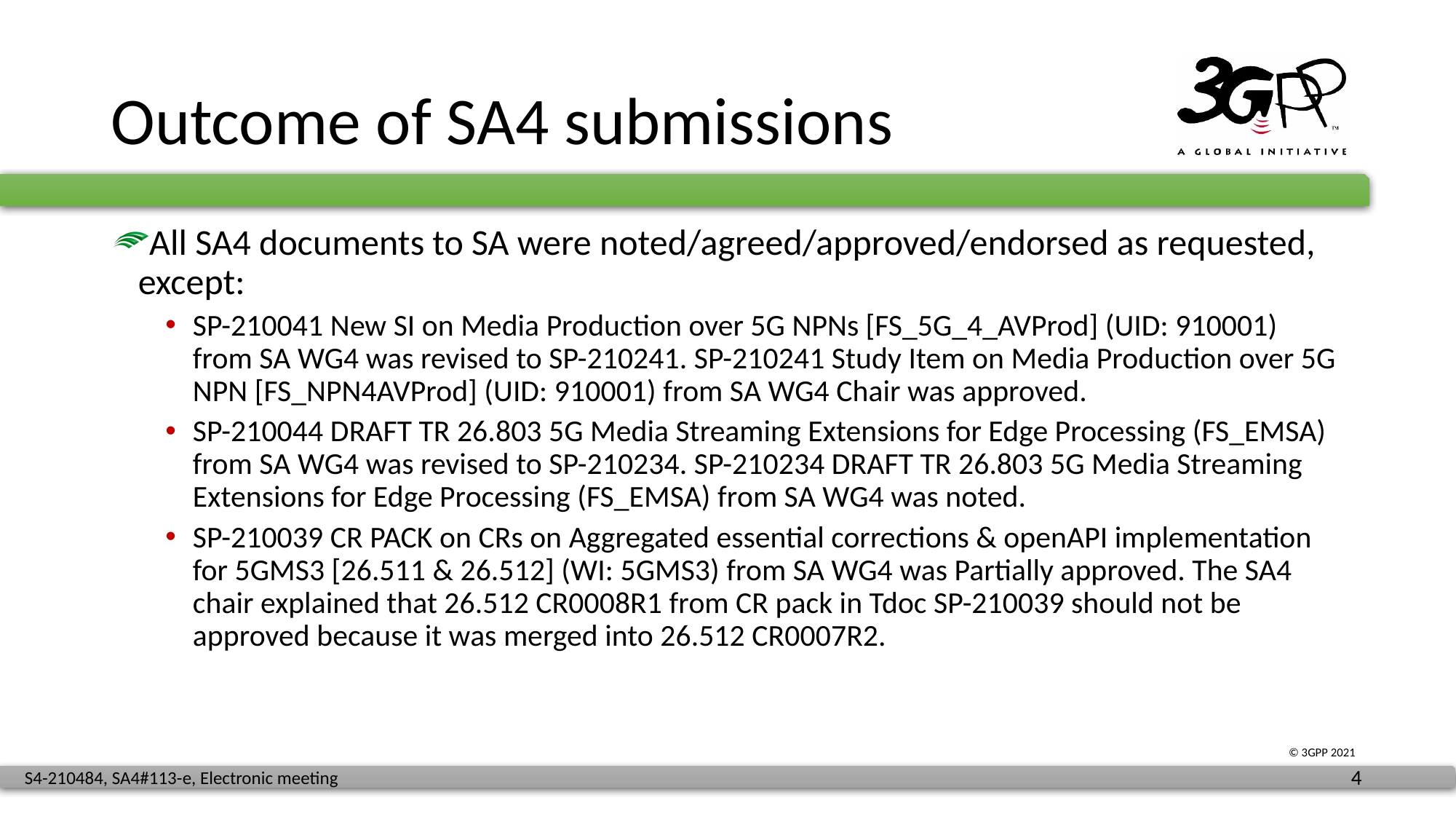

# Outcome of SA4 submissions
All SA4 documents to SA were noted/agreed/approved/endorsed as requested, except:
SP-210041 New SI on Media Production over 5G NPNs [FS_5G_4_AVProd] (UID: 910001) from SA WG4 was revised to SP-210241. SP-210241 Study Item on Media Production over 5G NPN [FS_NPN4AVProd] (UID: 910001) from SA WG4 Chair was approved.
SP-210044 DRAFT TR 26.803 5G Media Streaming Extensions for Edge Processing (FS_EMSA) from SA WG4 was revised to SP-210234. SP-210234 DRAFT TR 26.803 5G Media Streaming Extensions for Edge Processing (FS_EMSA) from SA WG4 was noted.
SP-210039 CR PACK on CRs on Aggregated essential corrections & openAPI implementation for 5GMS3 [26.511 & 26.512] (WI: 5GMS3) from SA WG4 was Partially approved. The SA4 chair explained that 26.512 CR0008R1 from CR pack in Tdoc SP-210039 should not be approved because it was merged into 26.512 CR0007R2.